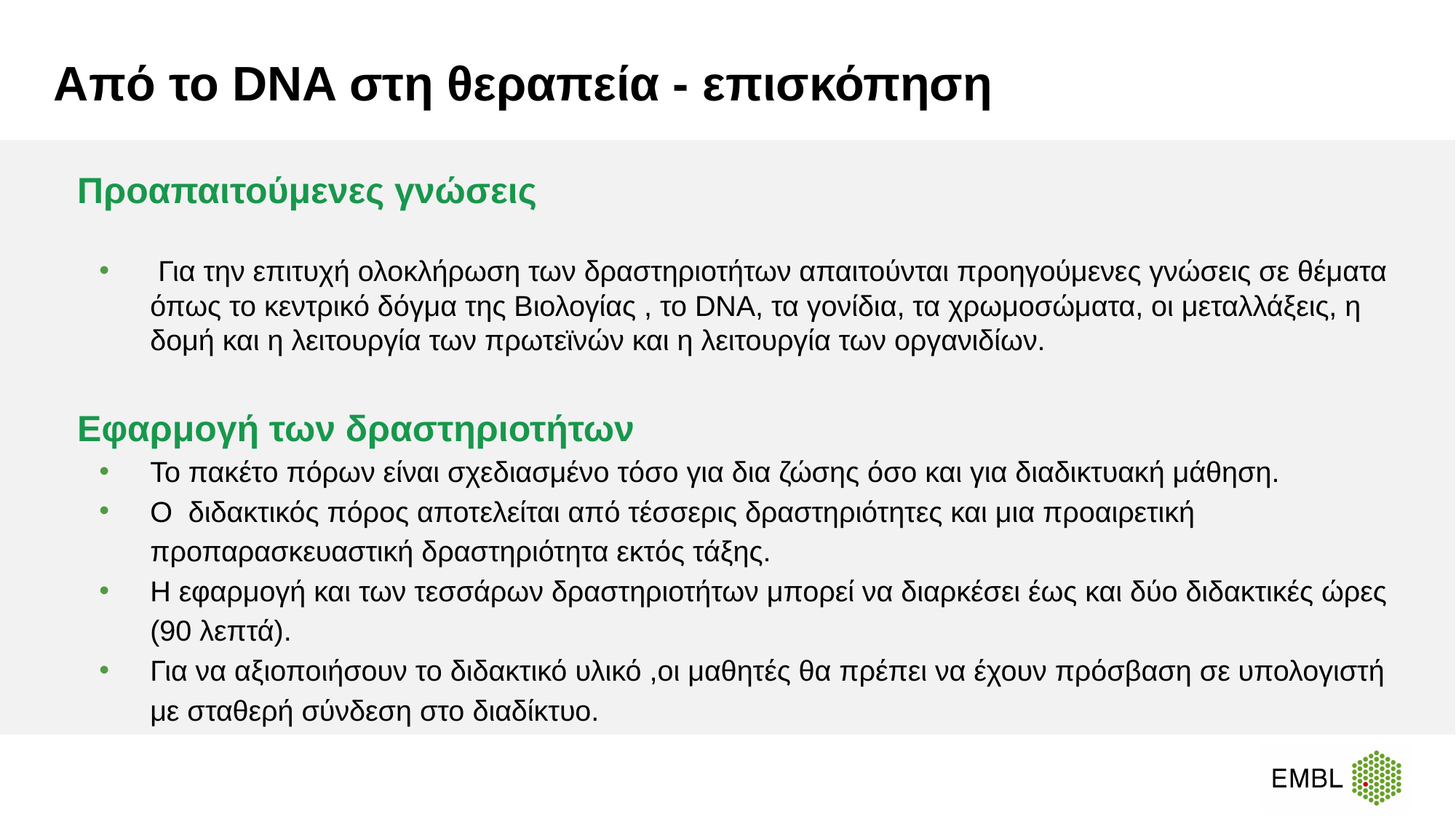

# Από το DNA στη θεραπεία - επισκόπηση
Προαπαιτούμενες γνώσεις

 Για την επιτυχή ολοκλήρωση των δραστηριοτήτων απαιτούνται προηγούμενες γνώσεις σε θέματα όπως το κεντρικό δόγμα της Βιολογίας , το DNA, τα γονίδια, τα χρωμοσώματα, οι μεταλλάξεις, η δομή και η λειτουργία των πρωτεϊνών και η λειτουργία των οργανιδίων.

Εφαρμογή των δραστηριοτήτων
Το πακέτο πόρων είναι σχεδιασμένο τόσο για δια ζώσης όσο και για διαδικτυακή μάθηση.
Ο  διδακτικός πόρος αποτελείται από τέσσερις δραστηριότητες και μια προαιρετική προπαρασκευαστική δραστηριότητα εκτός τάξης.
Η εφαρμογή και των τεσσάρων δραστηριοτήτων μπορεί να διαρκέσει έως και δύο διδακτικές ώρες (90 λεπτά).
Για να αξιοποιήσουν το διδακτικό υλικό ,οι μαθητές θα πρέπει να έχουν πρόσβαση σε υπολογιστή με σταθερή σύνδεση στο διαδίκτυο.